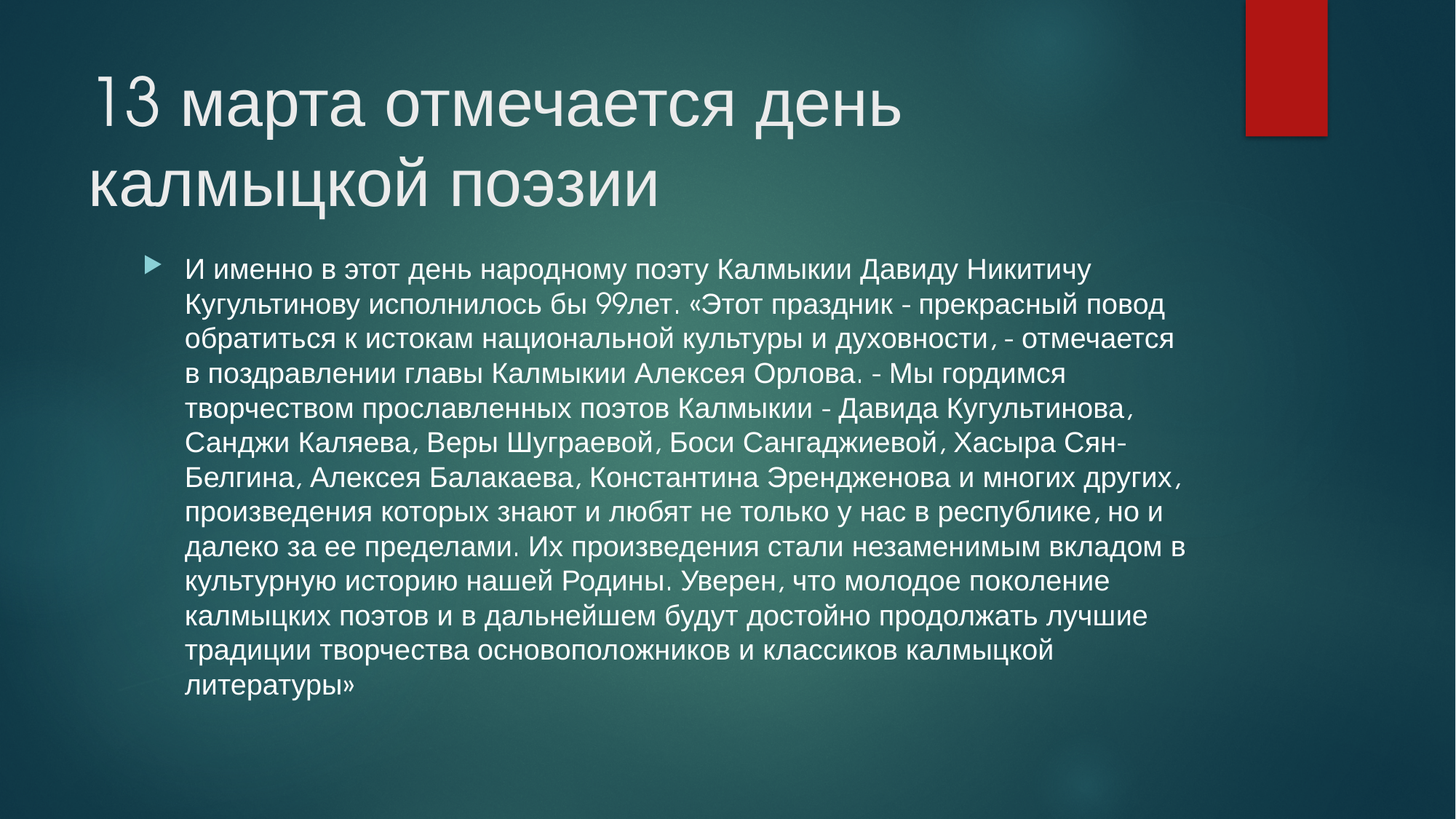

# 13 марта отмечается день калмыцкой поэзии
И именно в этот день народному поэту Калмыкии Давиду Никитичу Кугультинову исполнилось бы 99лет. «Этот праздник - прекрасный повод обратиться к истокам национальной культуры и духовности, - отмечается в поздравлении главы Калмыкии Алексея Орлова. - Мы гордимся творчеством прославленных поэтов Калмыкии - Давида Кугультинова, Санджи Каляева, Веры Шуграевой, Боси Сангаджиевой, Хасыра Сян-Белгина, Алексея Балакаева, Константина Эрендженова и многих других, произведения которых знают и любят не только у нас в республике, но и далеко за ее пределами. Их произведения стали незаменимым вкладом в культурную историю нашей Родины. Уверен, что молодое поколение калмыцких поэтов и в дальнейшем будут достойно продолжать лучшие традиции творчества основоположников и классиков калмыцкой литературы»